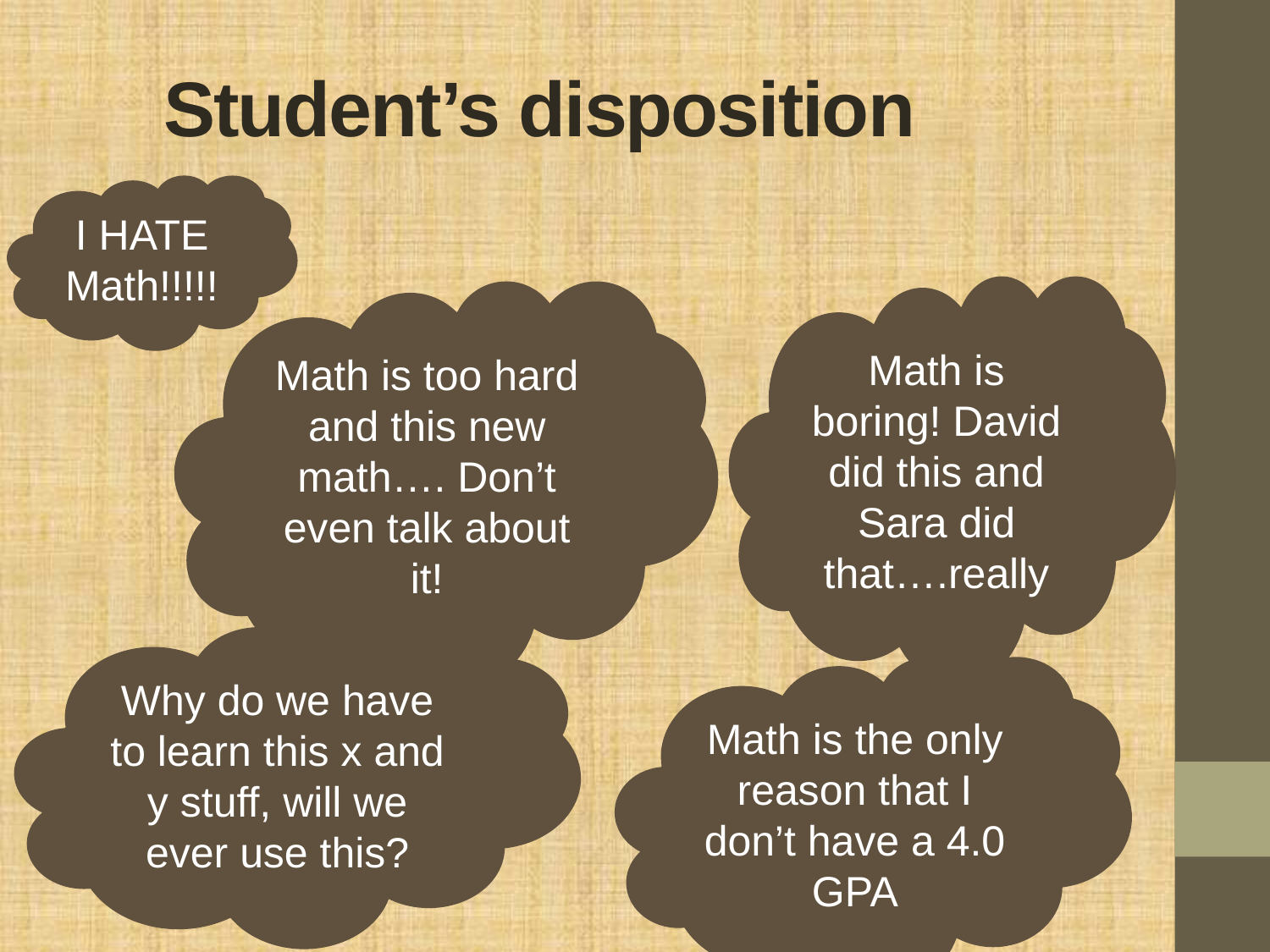

# Student’s disposition

I HATE
Math!!!!!
Math is boring! David did this and Sara did that….really
Math is too hard and this new math…. Don’t even talk about it!
Why do we have to learn this x and y stuff, will we ever use this?
Math is the only reason that I don’t have a 4.0 GPA